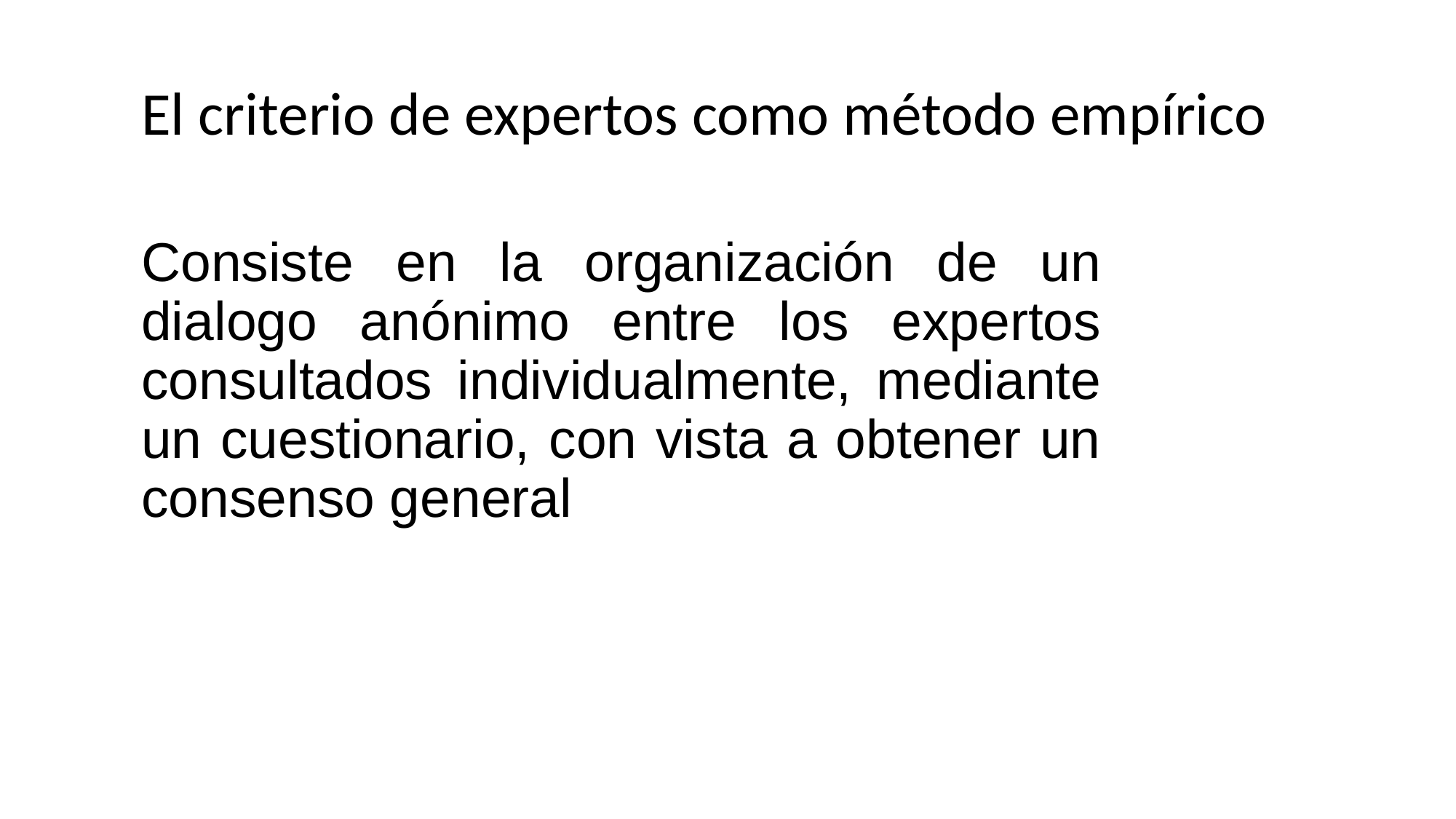

# El criterio de expertos como método empírico
Consiste en la organización de un dialogo anónimo entre los expertos consultados individualmente, mediante un cuestionario, con vista a obtener un consenso general